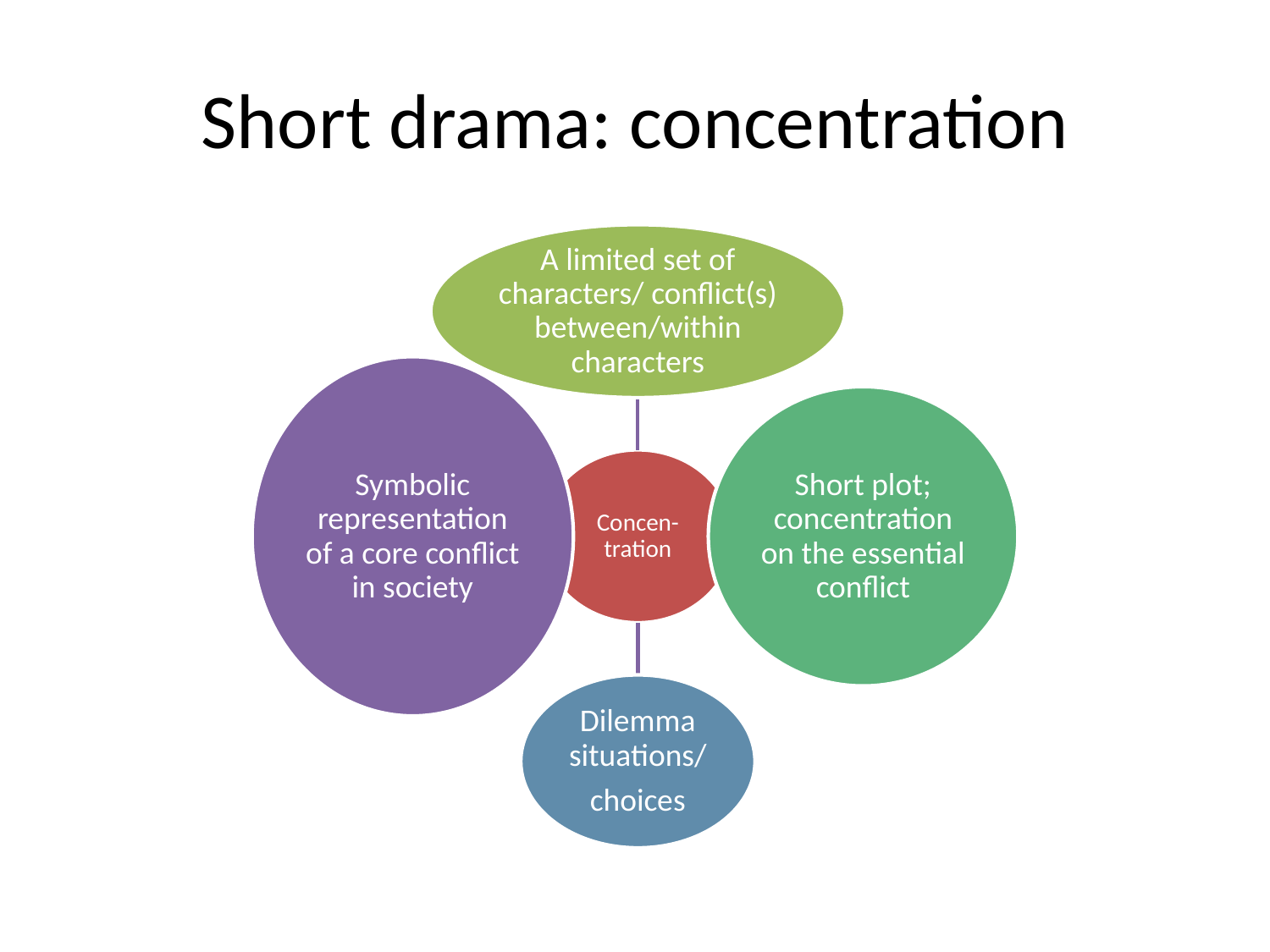

# Short drama: concentration
Concen-tration

A limited set of characters/ conflict(s) between/within characters

Short plot; concentration on the essential conflict

Dilemma situations/
choices

Symbolic representation of a core conflict in society